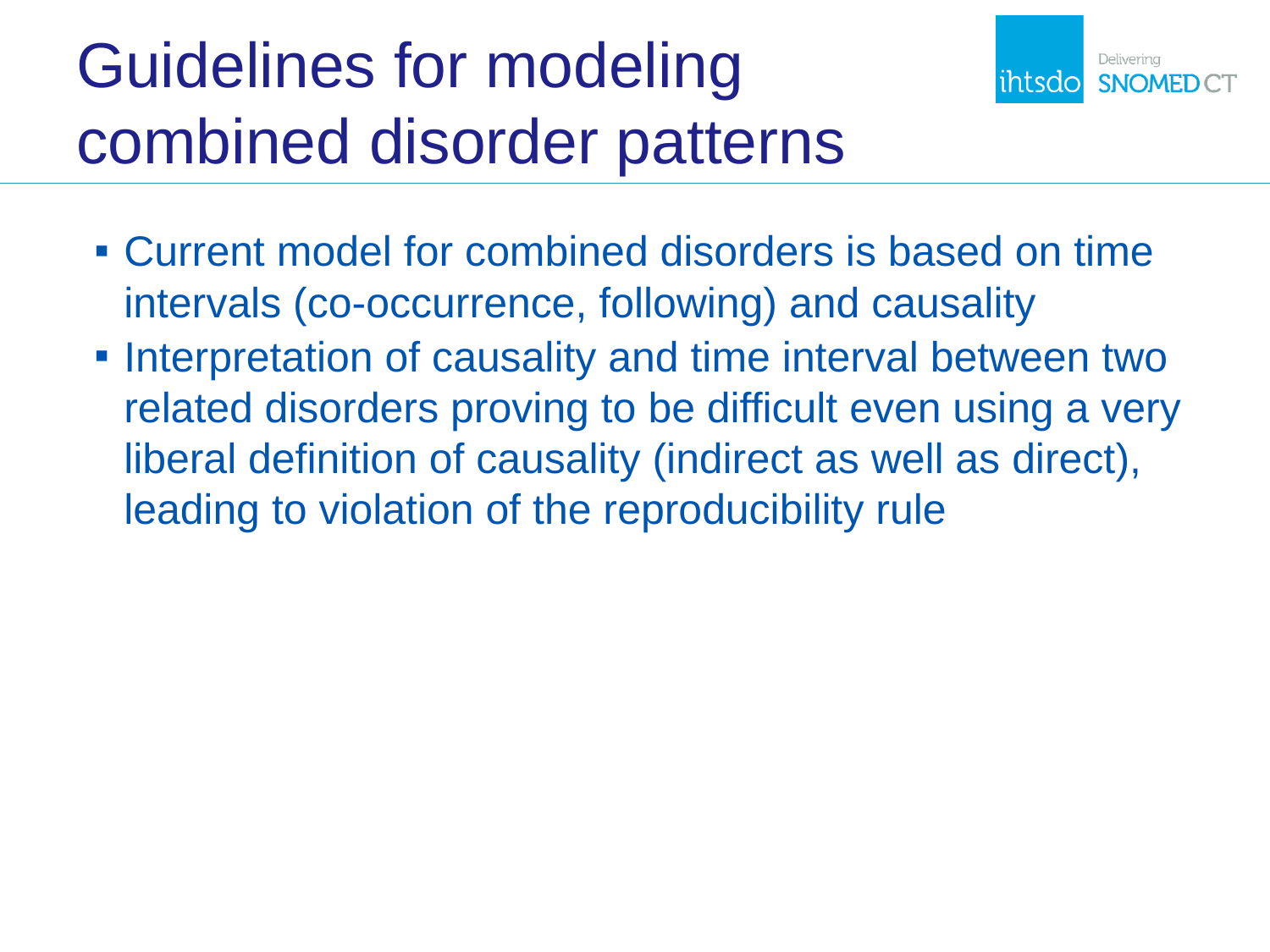

# Guidelines for modeling combined disorder patterns
Current model for combined disorders is based on time intervals (co-occurrence, following) and causality
Interpretation of causality and time interval between two related disorders proving to be difficult even using a very liberal definition of causality (indirect as well as direct), leading to violation of the reproducibility rule